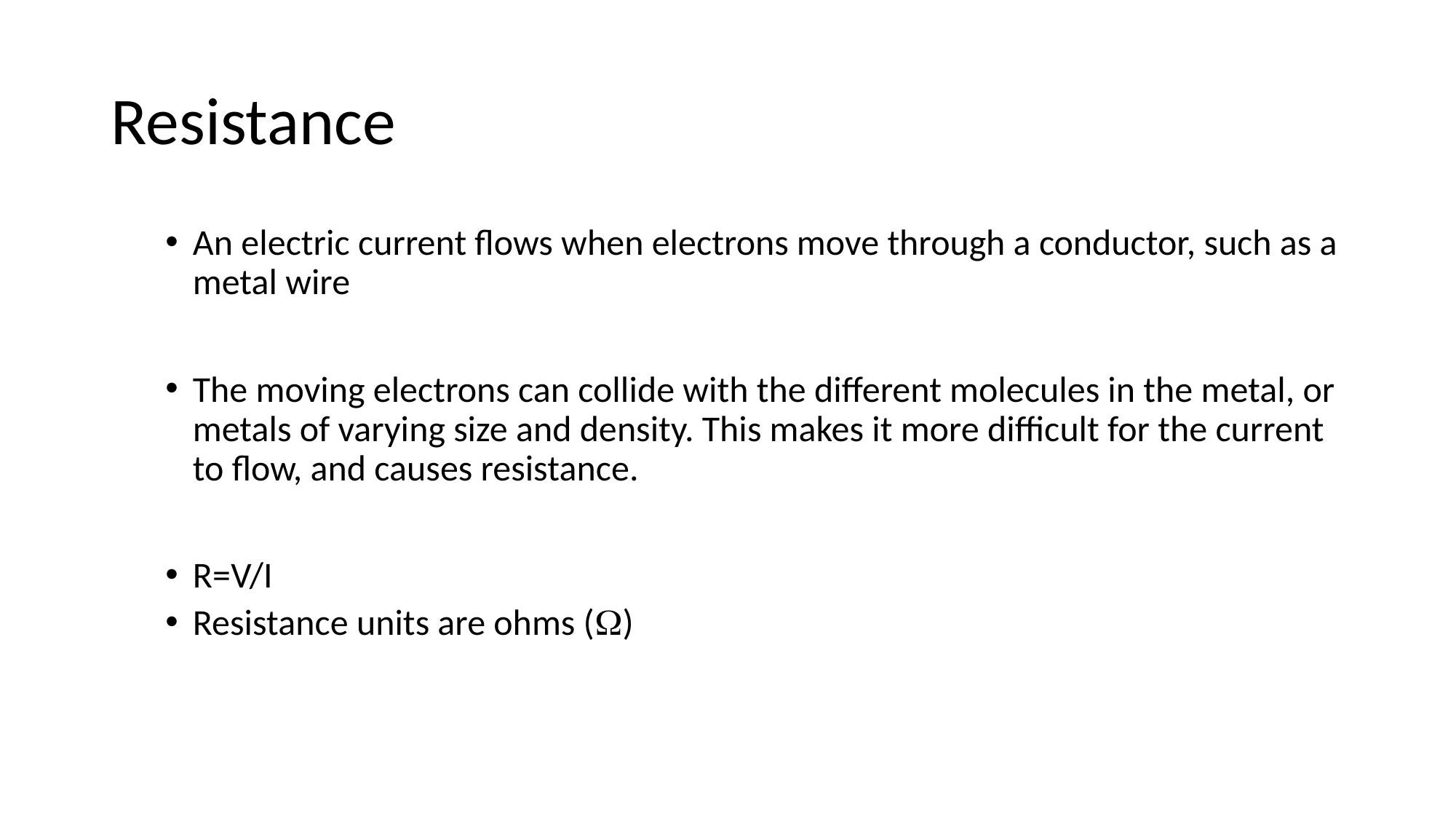

# Resistance
An electric current flows when electrons move through a conductor, such as a metal wire

The moving electrons can collide with the different molecules in the metal, or metals of varying size and density. This makes it more difficult for the current to flow, and causes resistance.

R=V/I
Resistance units are ohms (Ω)